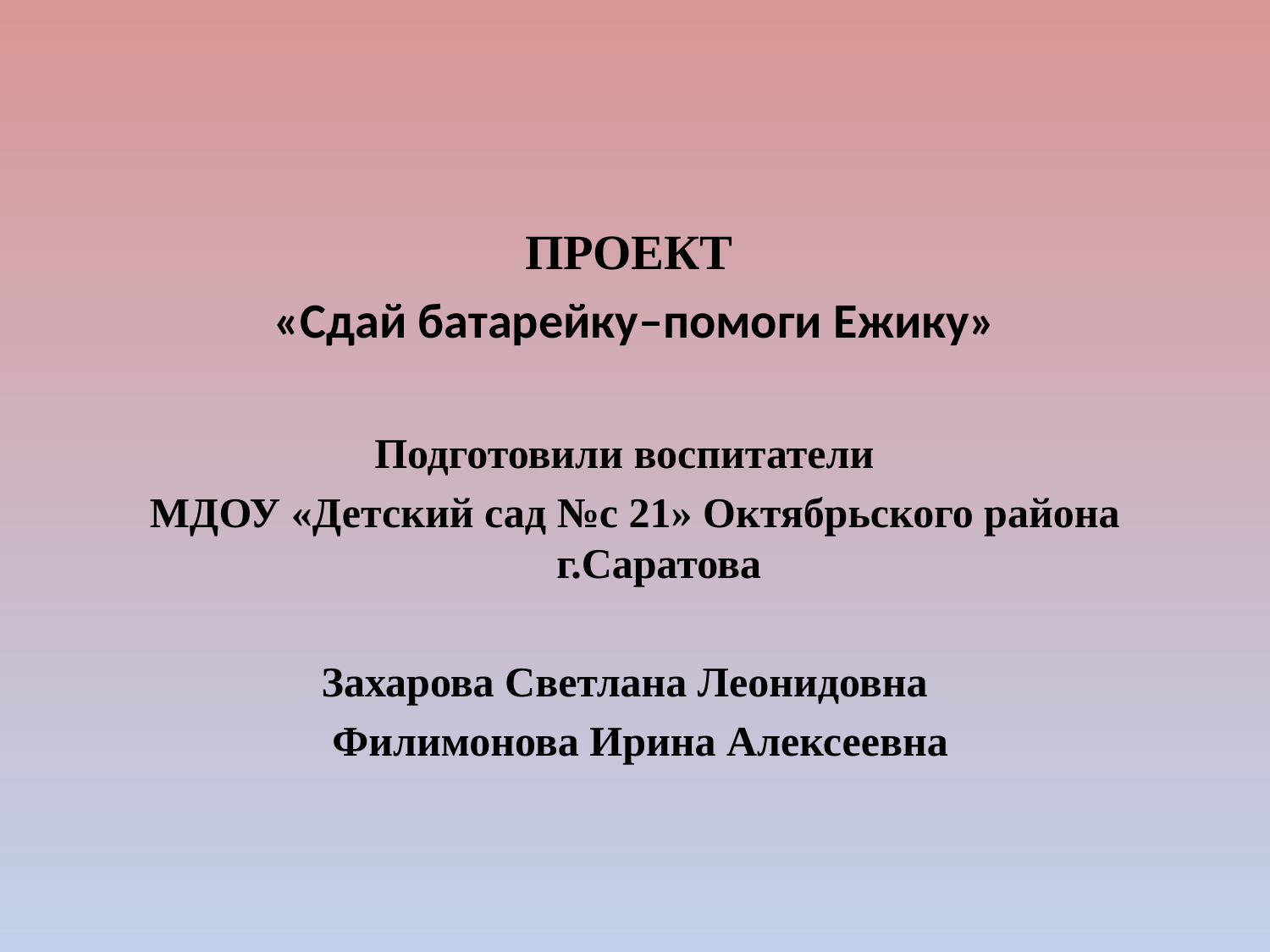

#

ПРОЕКТ
«Сдай батарейку–помоги Ежику»

Подготовили воспитатели
МДОУ «Детский сад №с 21» Октябрьского района г.Саратова

Захарова Светлана Леонидовна
 Филимонова Ирина Алексеевна